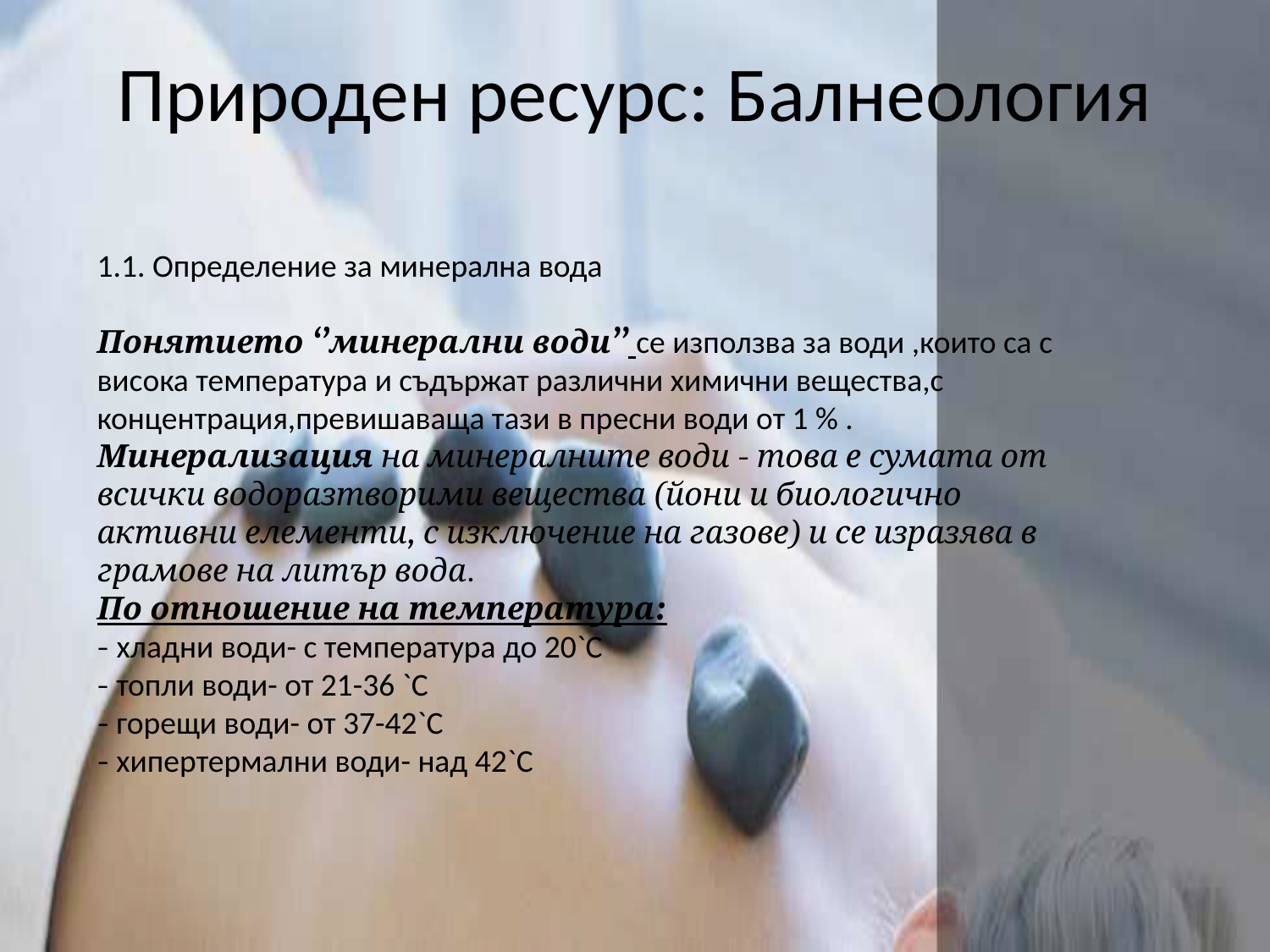

Природен ресурс: Балнеология
1.1. Определение за минерална вода
Понятието ‘’минерални води’’ се използва за води ,които са с висока температура и съдържат различни химични вещества,с концентрация,превишаваща тази в пресни води от 1 % . Минерализация на минералните води - това е сумата от всички водоразтворими вещества (йони и биологично активни елементи, с изключение на газове) и се изразява в грамове на литър вода.
По отношение на температура:
- хладни води- с температура до 20`С
- топли води- от 21-36 `С
- горещи води- от 37-42`С
- хипертермални води- над 42`С